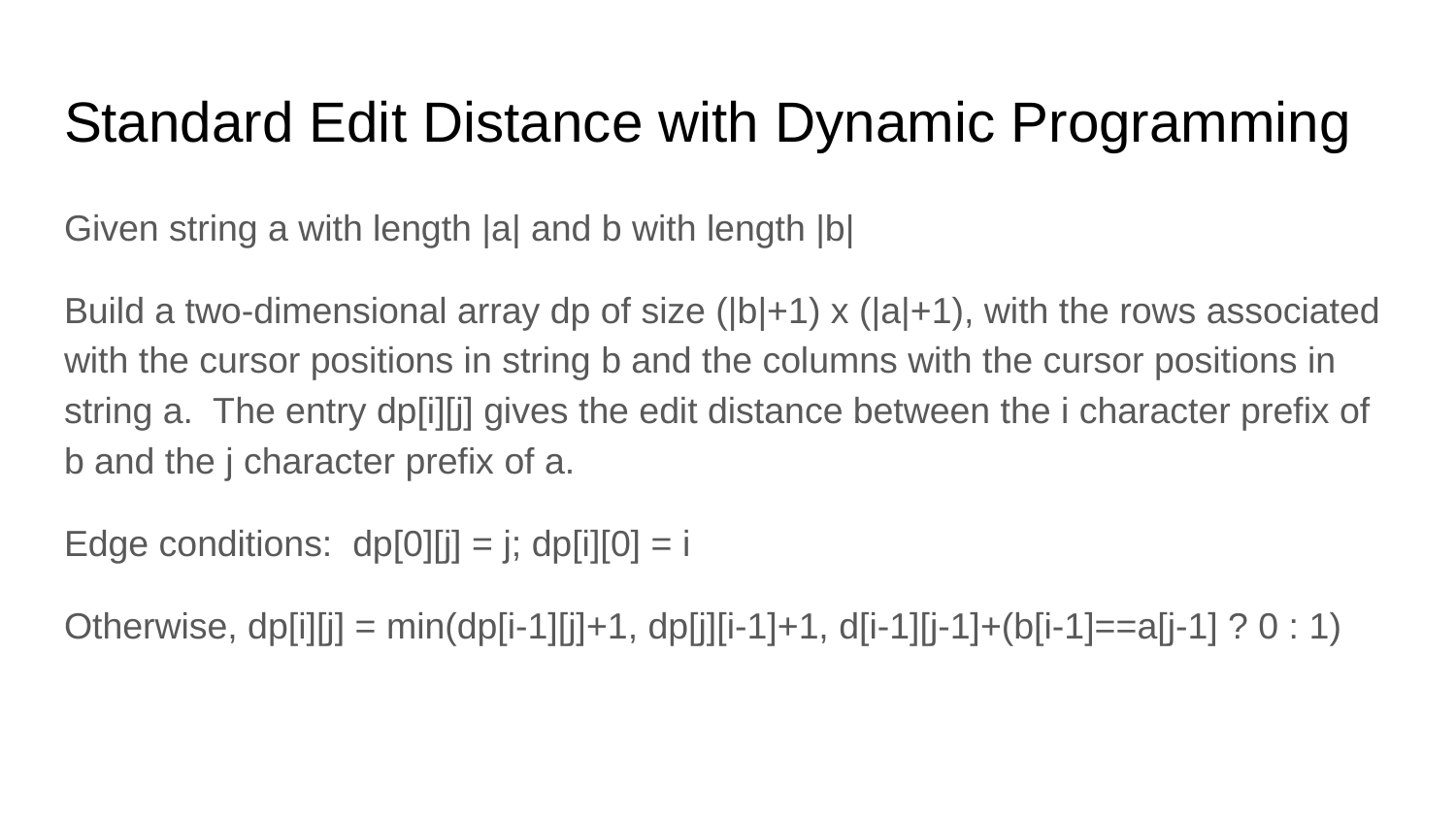

# Standard Edit Distance with Dynamic Programming
Given string a with length |a| and b with length |b|
Build a two-dimensional array dp of size (|b|+1) x (|a|+1), with the rows associated with the cursor positions in string b and the columns with the cursor positions in string a.  The entry dp[i][j] gives the edit distance between the i character prefix of b and the j character prefix of a.
Edge conditions:  dp[0][j] = j; dp[i][0] = i
Otherwise, dp[i][j] = min(dp[i-1][j]+1, dp[j][i-1]+1, d[i-1][j-1]+(b[i-1]==a[j-1] ? 0 : 1)